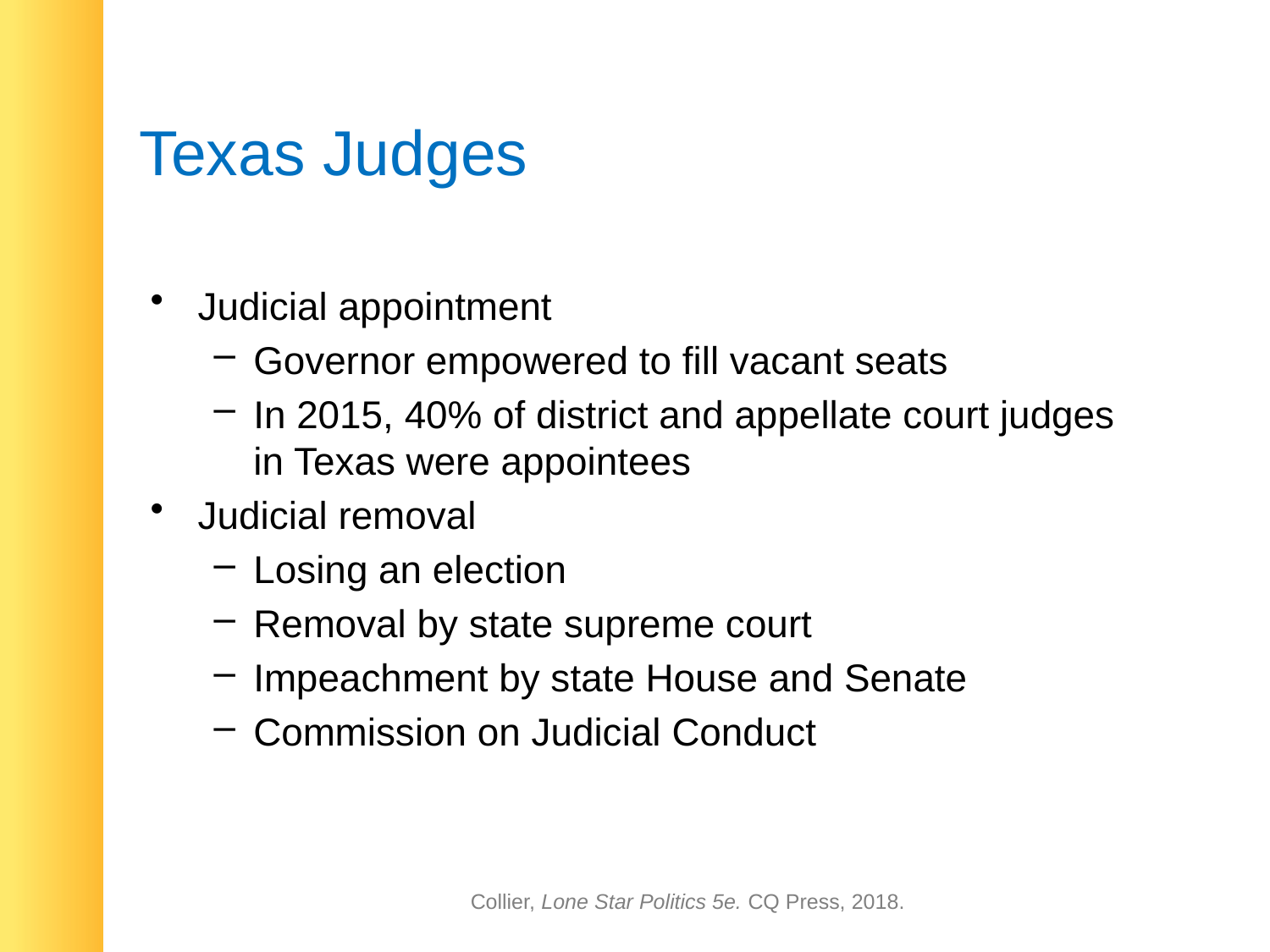

# Texas Judges
Judicial appointment
Governor empowered to fill vacant seats
In 2015, 40% of district and appellate court judges in Texas were appointees
Judicial removal
Losing an election
Removal by state supreme court
Impeachment by state House and Senate
Commission on Judicial Conduct
Collier, Lone Star Politics 5e. CQ Press, 2018.